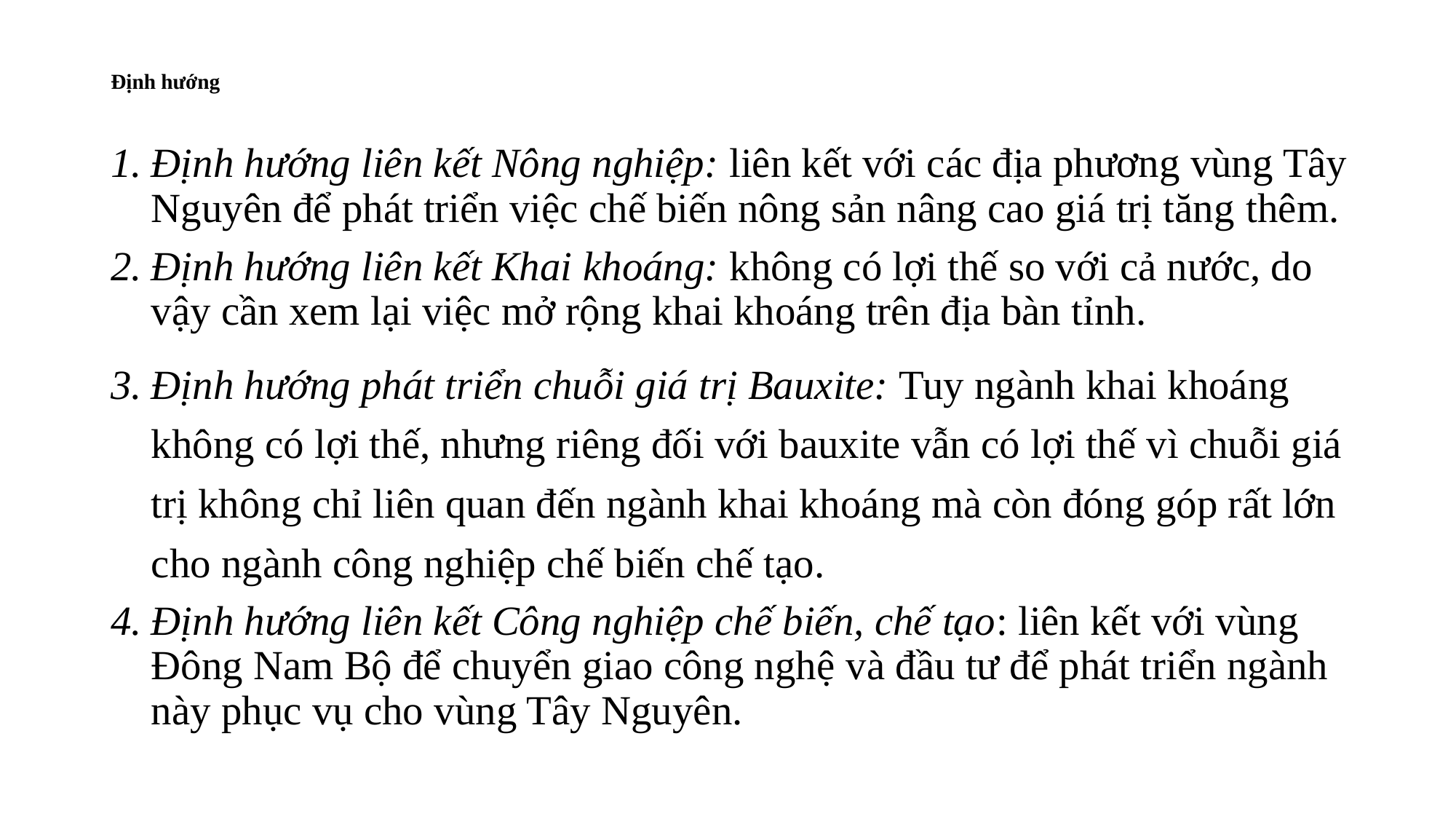

# Định hướng
Định hướng liên kết Nông nghiệp: liên kết với các địa phương vùng Tây Nguyên để phát triển việc chế biến nông sản nâng cao giá trị tăng thêm.
Định hướng liên kết Khai khoáng: không có lợi thế so với cả nước, do vậy cần xem lại việc mở rộng khai khoáng trên địa bàn tỉnh.
Định hướng phát triển chuỗi giá trị Bauxite: Tuy ngành khai khoáng không có lợi thế, nhưng riêng đối với bauxite vẫn có lợi thế vì chuỗi giá trị không chỉ liên quan đến ngành khai khoáng mà còn đóng góp rất lớn cho ngành công nghiệp chế biến chế tạo.
Định hướng liên kết Công nghiệp chế biến, chế tạo: liên kết với vùng Đông Nam Bộ để chuyển giao công nghệ và đầu tư để phát triển ngành này phục vụ cho vùng Tây Nguyên.